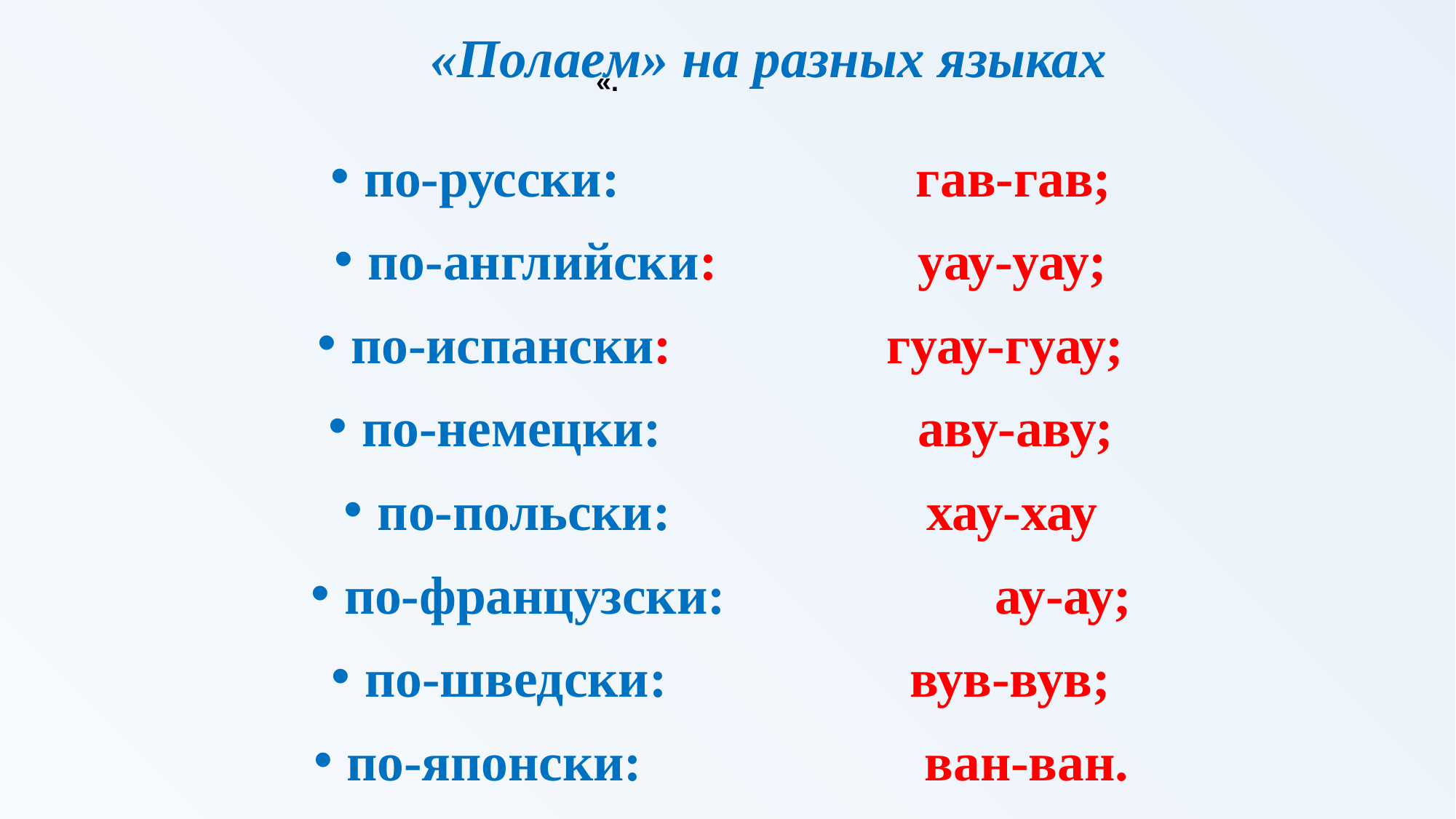

«Полаем» на разных языках
«.
по-русски:                      гав-гав;
по-английски:               уау-уау;
по-испански:                гуау-гуау;
по-немецки:                   аву-аву;
по-польски:                   хау-хау
по-французски:                    ау-ау;
по-шведски:                  вув-вув;
по-японски:                     ван-ван.